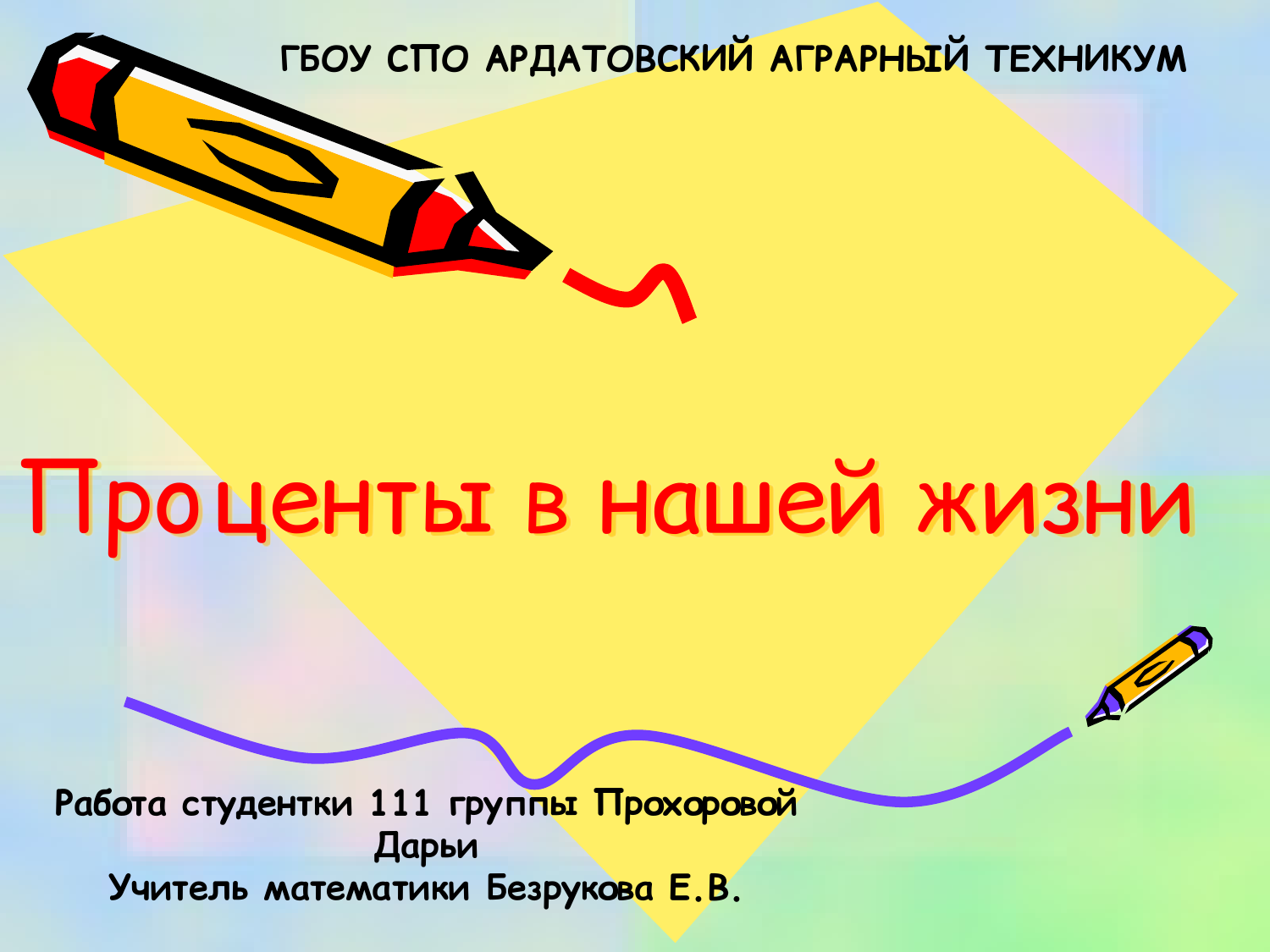

ГБОУ СПО АРДАТОВСКИЙ АГРАРНЫЙ ТЕХНИКУМ
# Проценты в нашей жизни
Работа студентки 111 группы Прохоровой Дарьи
Учитель математики Безрукова Е.В.